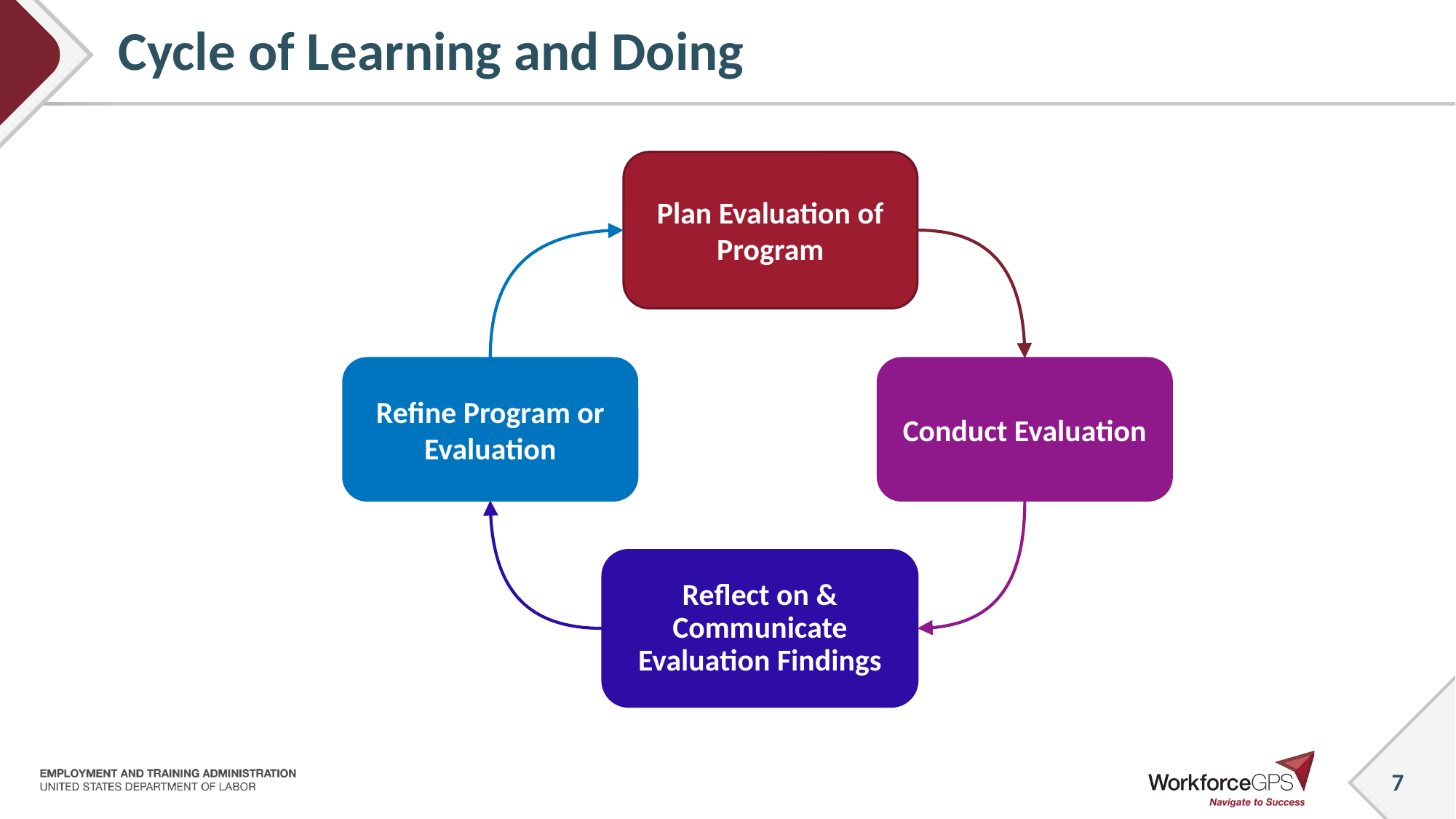

# Cycle of Learning and Doing
Plan Evaluation of Program
Refine Program or Evaluation
Conduct Evaluation
Reflect on & Communicate Evaluation Findings
7